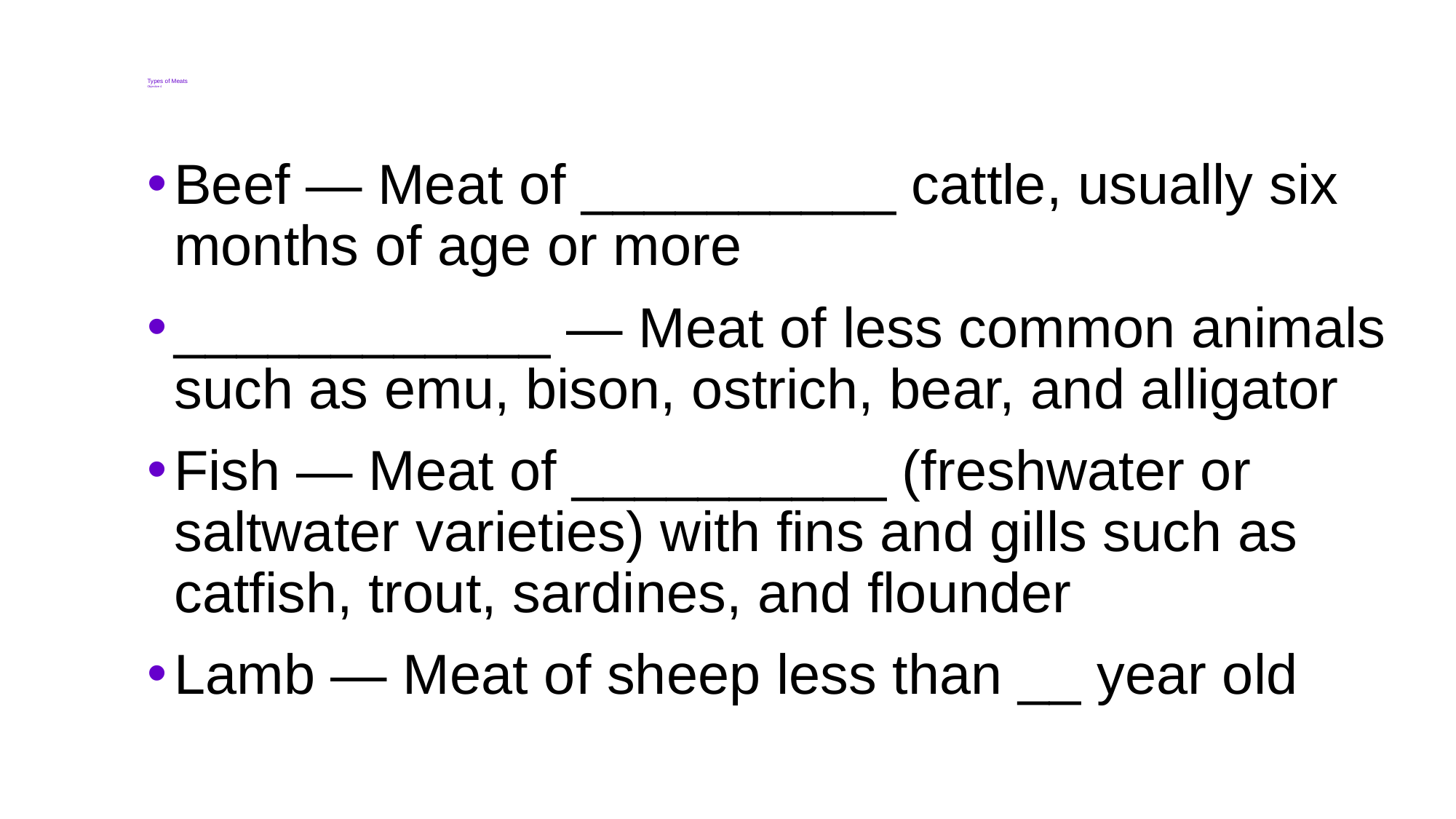

# Types of Meats Objective 4
Beef — Meat of __________ cattle, usually six months of age or more
____________ — Meat of less common animals such as emu, bison, ostrich, bear, and alligator
Fish — Meat of __________ (freshwater or saltwater varieties) with fins and gills such as catfish, trout, sardines, and flounder
Lamb — Meat of sheep less than __ year old